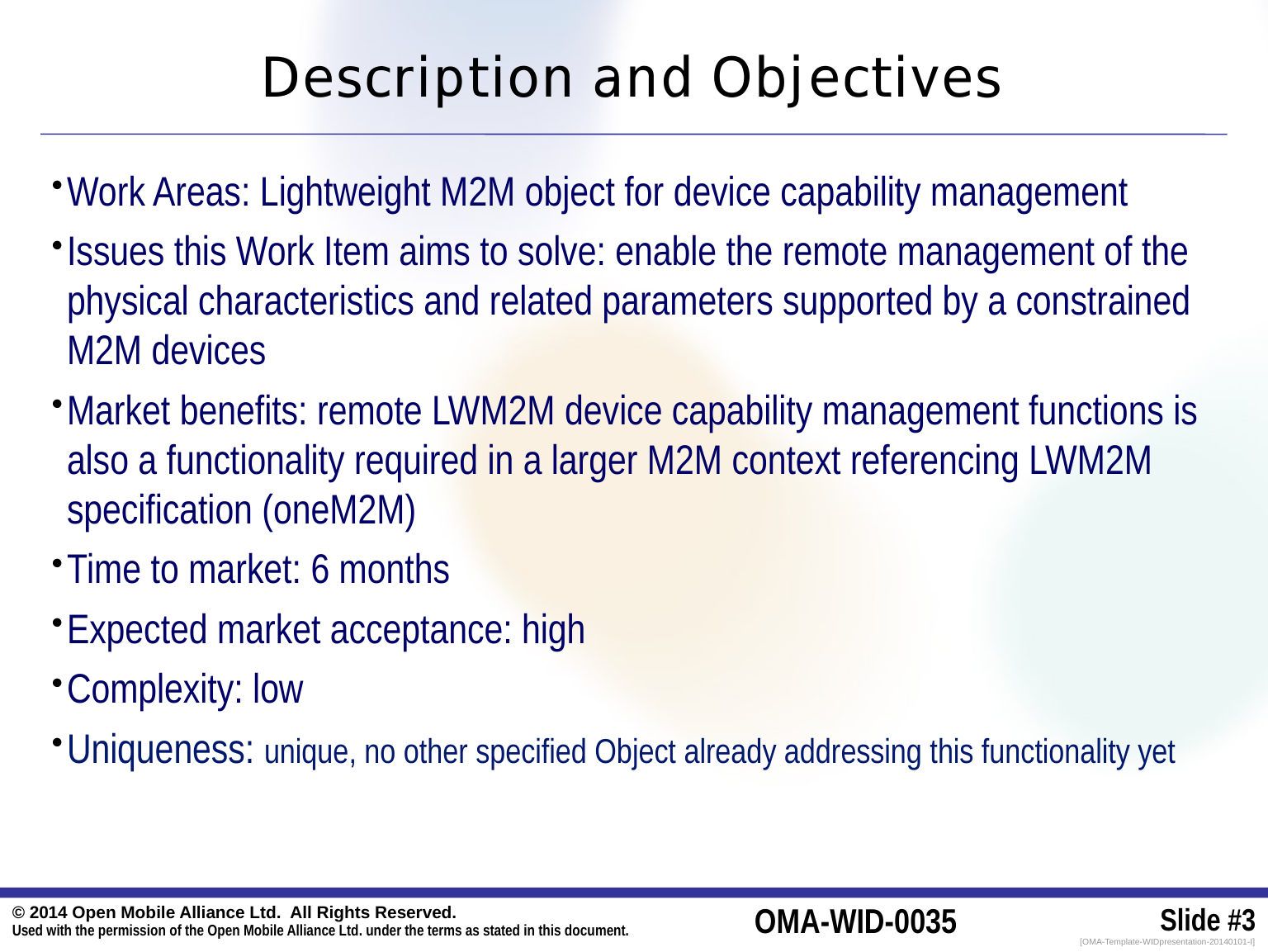

# Description and Objectives
Work Areas: Lightweight M2M object for device capability management
Issues this Work Item aims to solve: enable the remote management of the physical characteristics and related parameters supported by a constrained M2M devices
Market benefits: remote LWM2M device capability management functions is also a functionality required in a larger M2M context referencing LWM2M specification (oneM2M)
Time to market: 6 months
Expected market acceptance: high
Complexity: low
Uniqueness: unique, no other specified Object already addressing this functionality yet